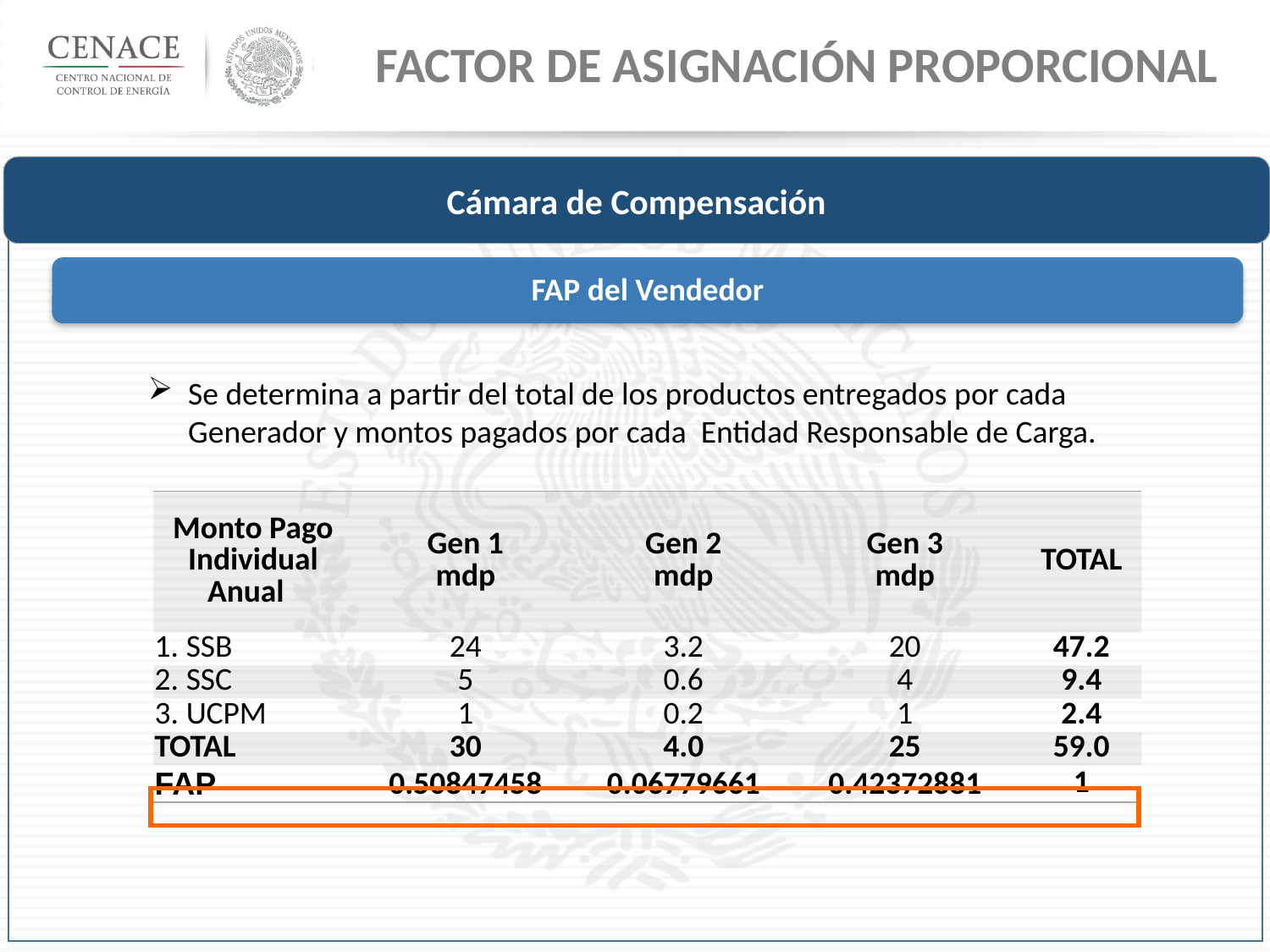

Factor de Asignación Proporcional
Cámara de Compensación

FAP del Vendedor
Se determina a partir del total de los productos entregados por cada Generador y montos pagados por cada  Entidad Responsable de Carga.

| Monto Pago Individual Anual | Gen 1 mdp | Gen 2 mdp | Gen 3 mdp | TOTAL |
| --- | --- | --- | --- | --- |
| 1. SSB | 24 | 3.2 | 20 | 47.2 |
| 2. SSC | 5 | 0.6 | 4 | 9.4 |
| 3. UCPM | 1 | 0.2 | 1 | 2.4 |
| TOTAL | 30 | 4.0 | 25 | 59.0 |
| FAP | 0.50847458 | 0.06779661 | 0.42372881 | 1 |

22